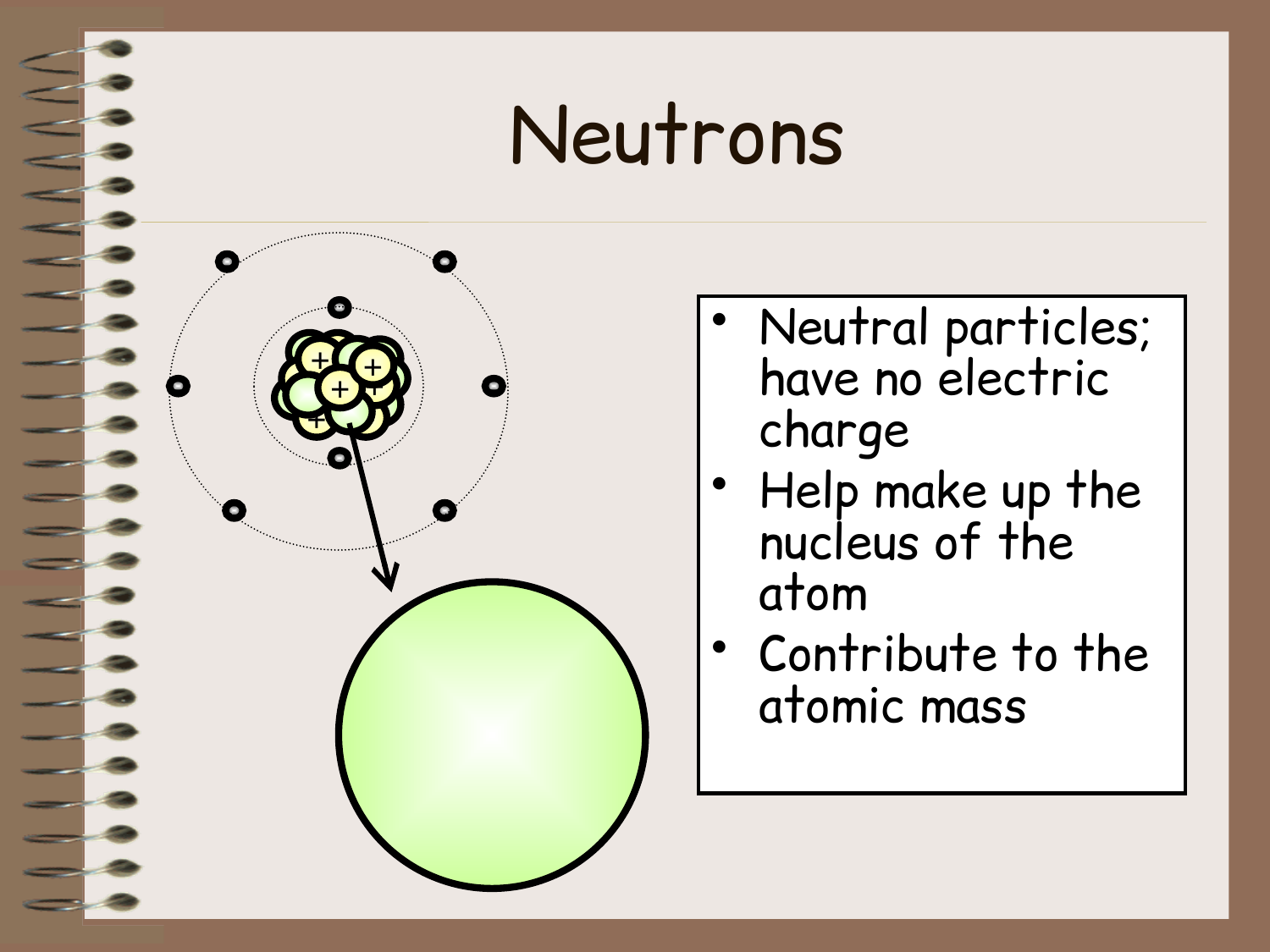

# Neutrons

-
-
-

+
+

+
+

+
+

-

-

+
+
-
-
-
Neutral particles; have no electric charge
Help make up the nucleus of the atom
Contribute to the atomic mass